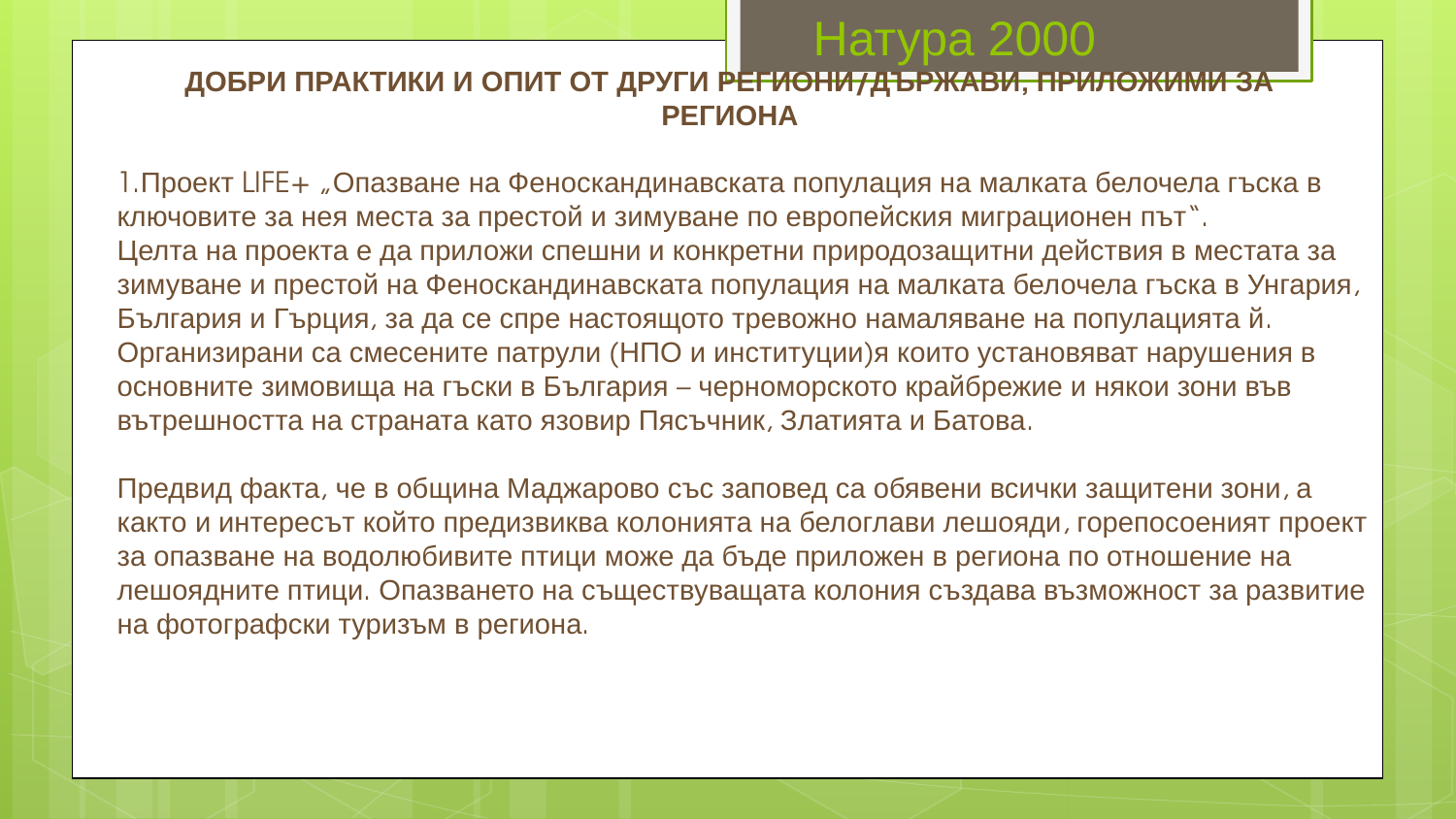

Натура 2000
# ДОБРИ ПРАКТИКИ И ОПИТ ОТ ДРУГИ РЕГИОНИ/ДЪРЖАВИ, ПРИЛОЖИМИ ЗА РЕГИОНА
1.Проект LIFE+ „Опазване на Феноскандинавската популация на малката белочела гъска в ключовите за нея места за престой и зимуване по европейския миграционен път“.
Целта на проекта е да приложи спешни и конкретни природозащитни действия в местата за зимуване и престой на Феноскандинавската популация на малката белочела гъска в Унгария, България и Гърция, за да се спре настоящото тревожно намаляване на популацията й. Организирани са смесените патрули (НПО и институции)я които установяват нарушения в основните зимовища на гъски в България – черноморското крайбрежие и някои зони във вътрешността на страната като язовир Пясъчник, Златията и Батова.

Предвид факта, че в община Маджарово със заповед са обявени всички защитени зони, а както и интересът който предизвиква колонията на белоглави лешояди, горепосоеният проект за опазване на водолюбивите птици може да бъде приложен в региона по отношение на лешоядните птици. Опазването на съществуващата колония създава възможност за развитие на фотографски туризъм в региона.